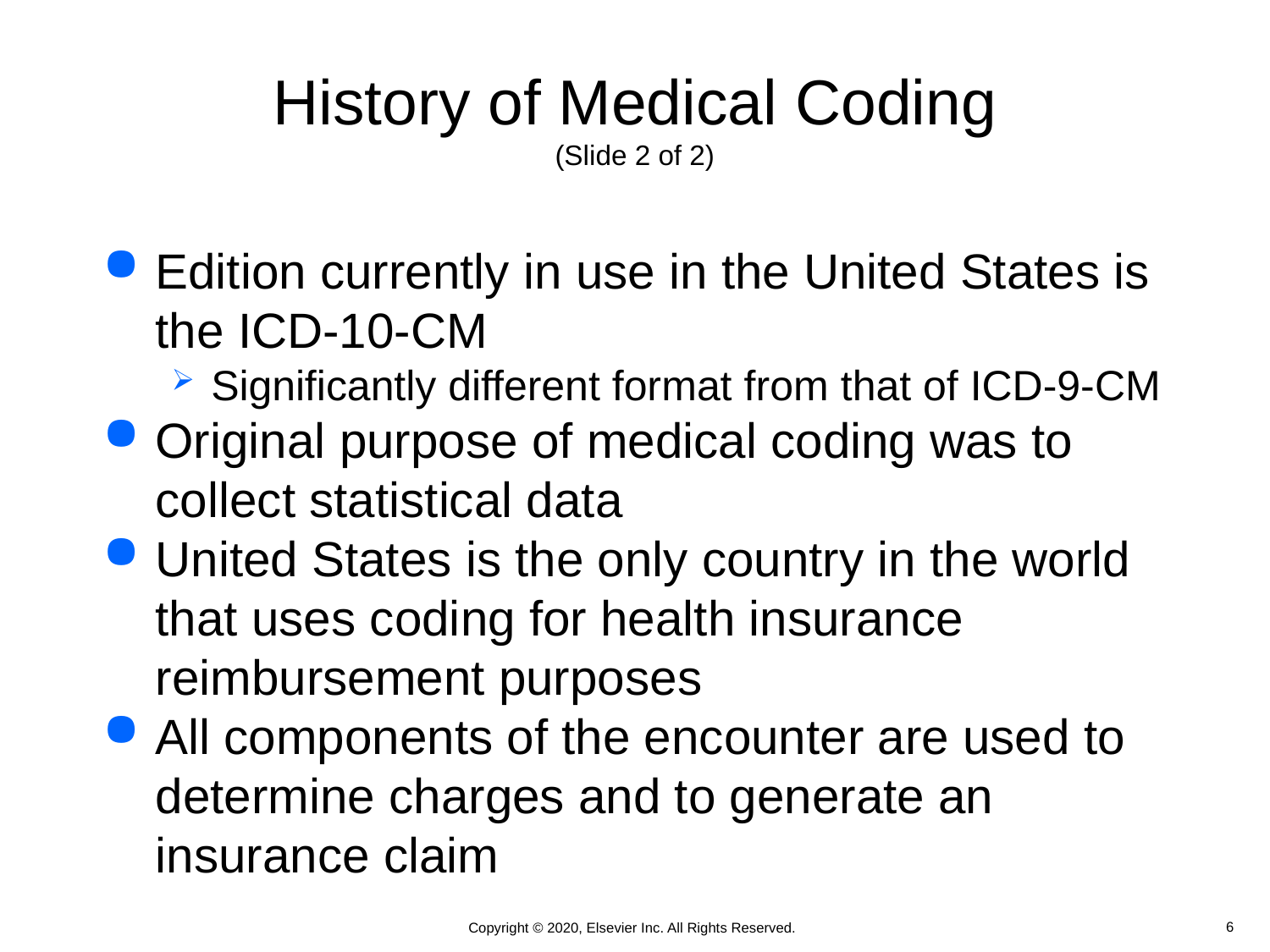

# History of Medical Coding (Slide 2 of 2)
Edition currently in use in the United States is the ICD-10-CM
Significantly different format from that of ICD-9-CM
Original purpose of medical coding was to collect statistical data
United States is the only country in the world that uses coding for health insurance reimbursement purposes
All components of the encounter are used to determine charges and to generate an insurance claim

 6